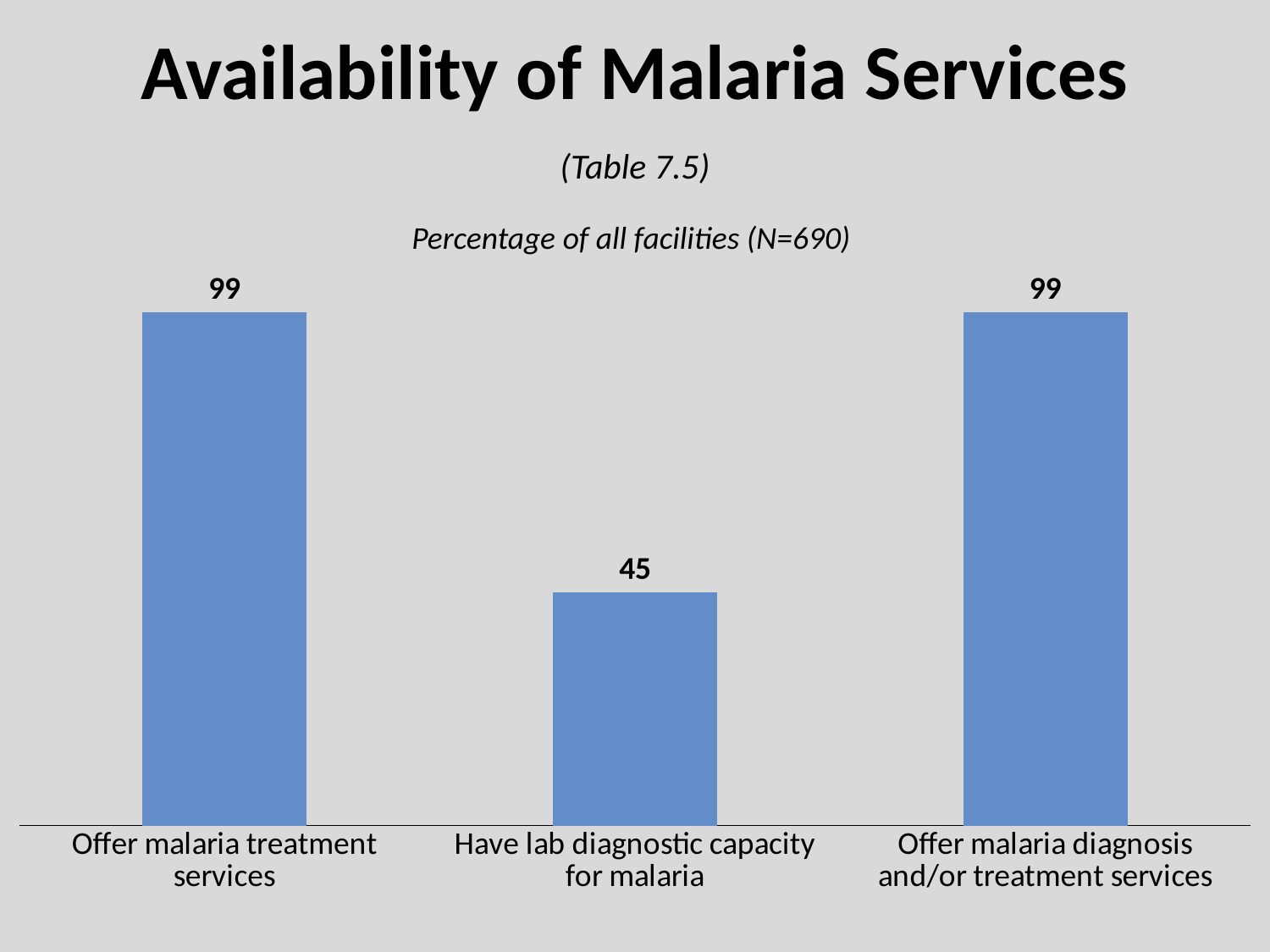

# Availability of Malaria Services
(Table 7.5)
Percentage of all facilities (N=690)

### Chart

| Category | Column1 |
|---|---|
| Offer malaria treatment services | 99.0 |
| Have lab diagnostic capacity for malaria | 45.0 |
| Offer malaria diagnosis and/or treatment services | 99.0 |